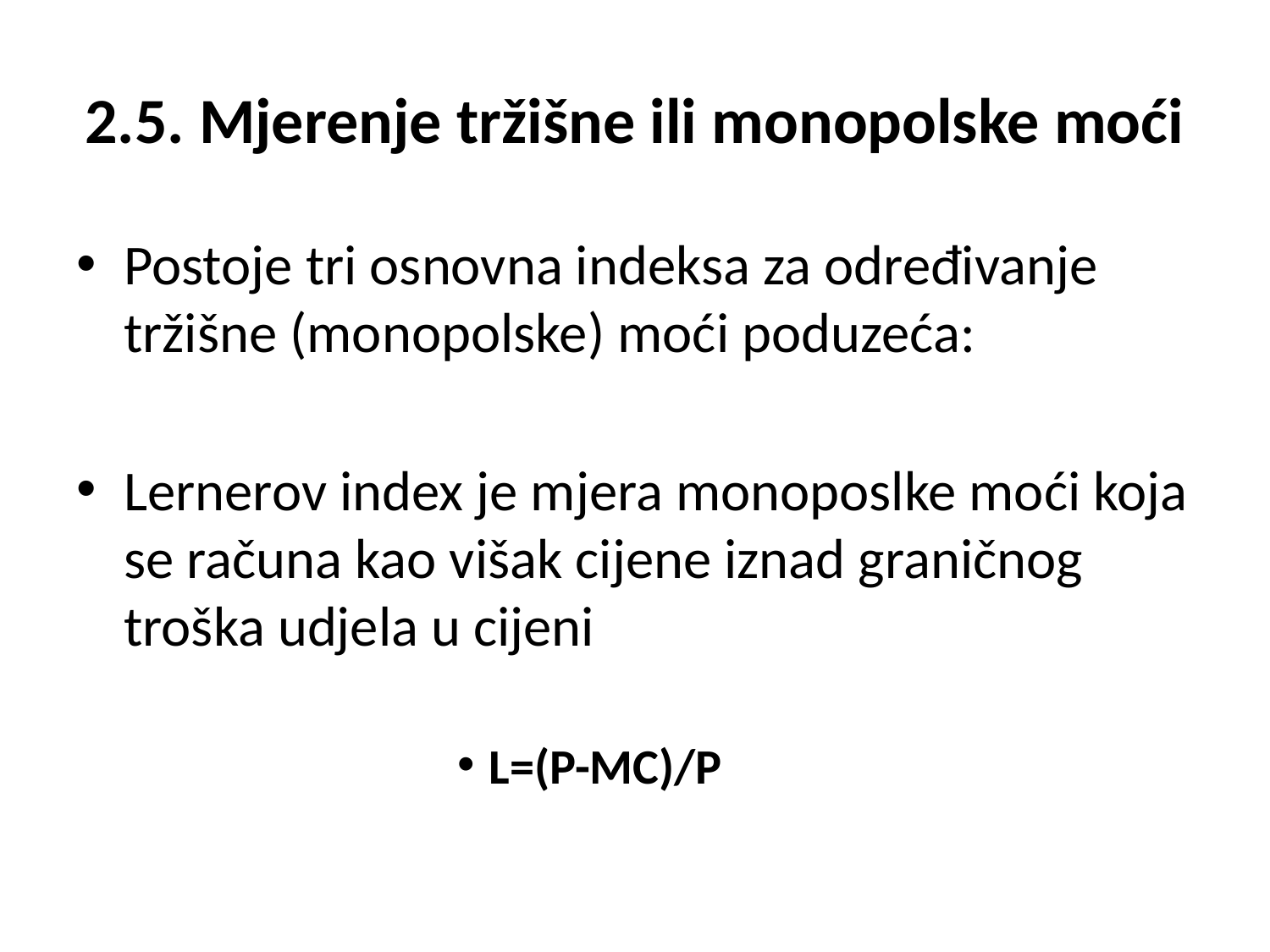

# 2.5. Mjerenje tržišne ili monopolske moći
Postoje tri osnovna indeksa za određivanje tržišne (monopolske) moći poduzeća:

Lernerov index je mjera monoposlke moći koja se računa kao višak cijene iznad graničnog troška udjela u cijeni

L=(P-MC)/P